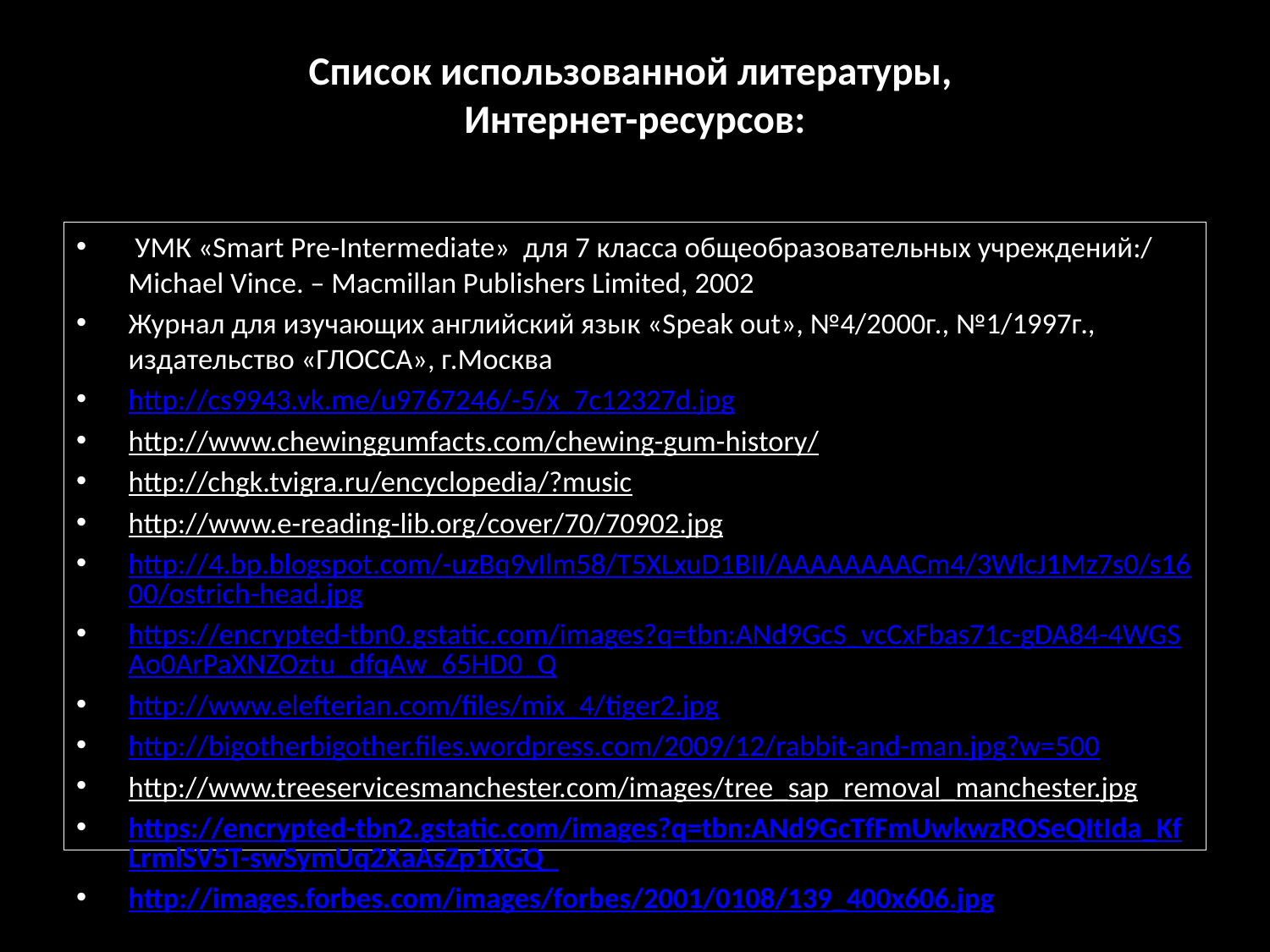

# Список использованной литературы, Интернет-ресурсов:
 УМК «Smart Pre-Intermediate»  для 7 класса общеобразовательных учреждений:/ Michael Vince. – Macmillan Publishers Limited, 2002
Журнал для изучающих английский язык «Speak out», №4/2000г., №1/1997г., издательство «ГЛОССА», г.Москва
http://cs9943.vk.me/u9767246/-5/x_7c12327d.jpg
http://www.chewinggumfacts.com/chewing-gum-history/
http://chgk.tvigra.ru/encyclopedia/?music
http://www.e-reading-lib.org/cover/70/70902.jpg
http://4.bp.blogspot.com/-uzBq9vIlm58/T5XLxuD1BII/AAAAAAAACm4/3WlcJ1Mz7s0/s1600/ostrich-head.jpg
https://encrypted-tbn0.gstatic.com/images?q=tbn:ANd9GcS_vcCxFbas71c-gDA84-4WGSAo0ArPaXNZOztu_dfqAw_65HD0_Q
http://www.elefterian.com/files/mix_4/tiger2.jpg
http://bigotherbigother.files.wordpress.com/2009/12/rabbit-and-man.jpg?w=500
http://www.treeservicesmanchester.com/images/tree_sap_removal_manchester.jpg
https://encrypted-tbn2.gstatic.com/images?q=tbn:ANd9GcTfFmUwkwzROSeQItIda_KfLrmlSV5T-swSymUq2XaAsZp1XGQ_
http://images.forbes.com/images/forbes/2001/0108/139_400x606.jpg